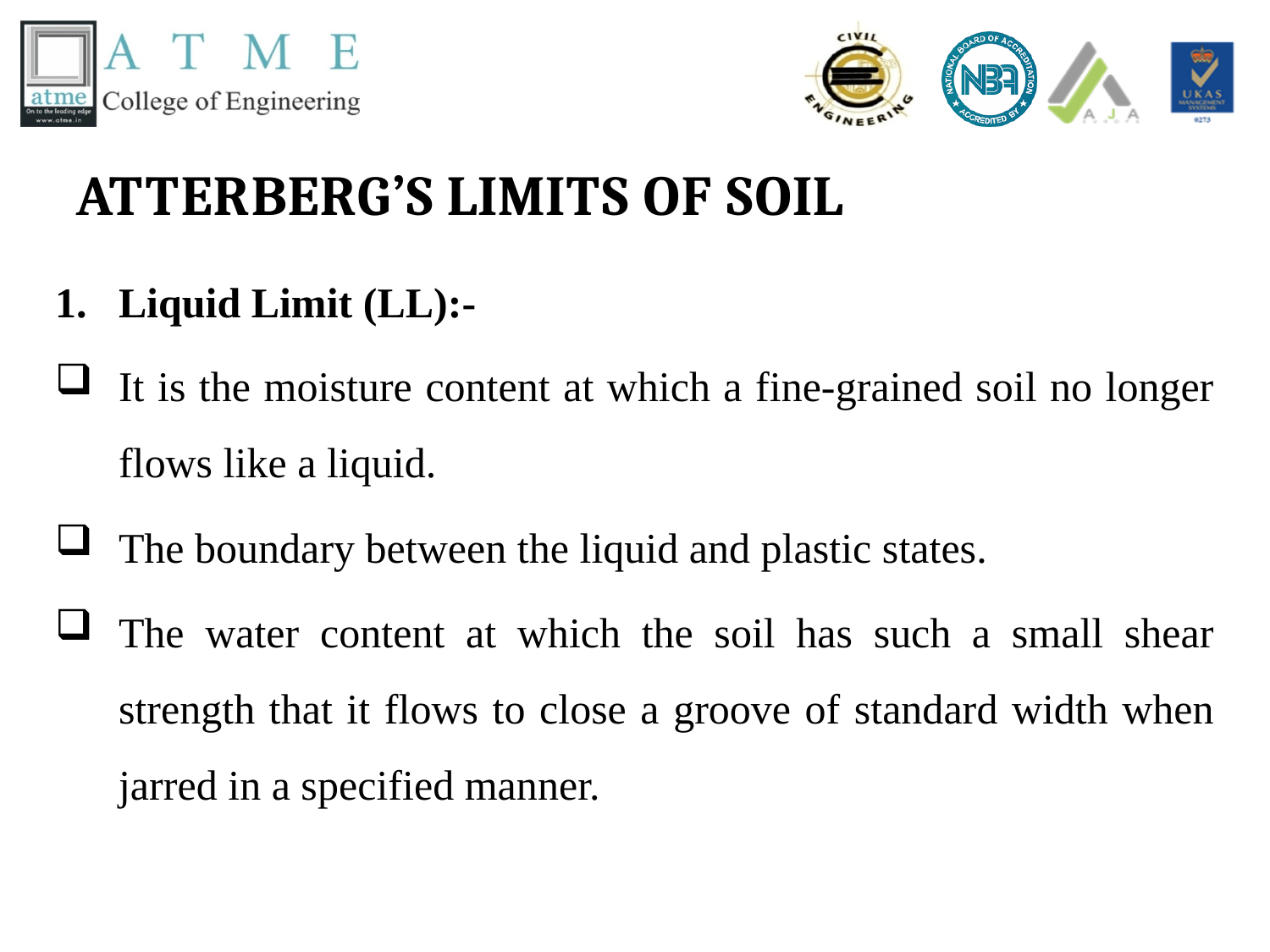

# ATTERBERG’S LIMITS OF SOIL
Liquid Limit (LL):-
It is the moisture content at which a fine-grained soil no longer flows like a liquid.
The boundary between the liquid and plastic states.
The water content at which the soil has such a small shear strength that it flows to close a groove of standard width when jarred in a specified manner.